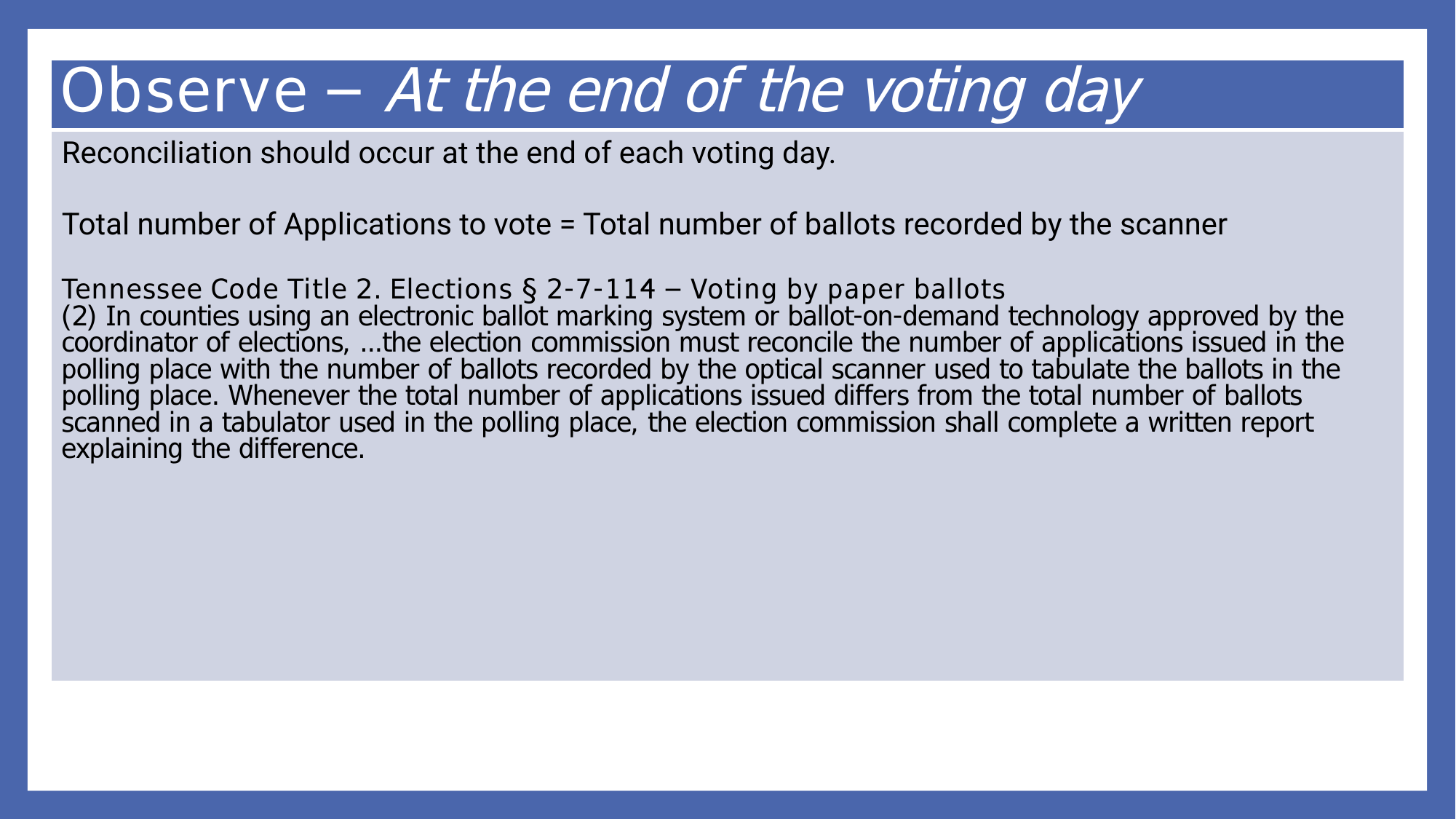

| Observe – At the end of the voting day |
| --- |
| Reconciliation should occur at the end of each voting day. Total number of Applications to vote = Total number of ballots recorded by the scanner Tennessee Code Title 2. Elections § 2-7-114 – Voting by paper ballots (2) In counties using an electronic ballot marking system or ballot-on-demand technology approved by the coordinator of elections, …the election commission must reconcile the number of applications issued in the polling place with the number of ballots recorded by the optical scanner used to tabulate the ballots in the polling place. Whenever the total number of applications issued differs from the total number of ballots scanned in a tabulator used in the polling place, the election commission shall complete a written report explaining the difference. |